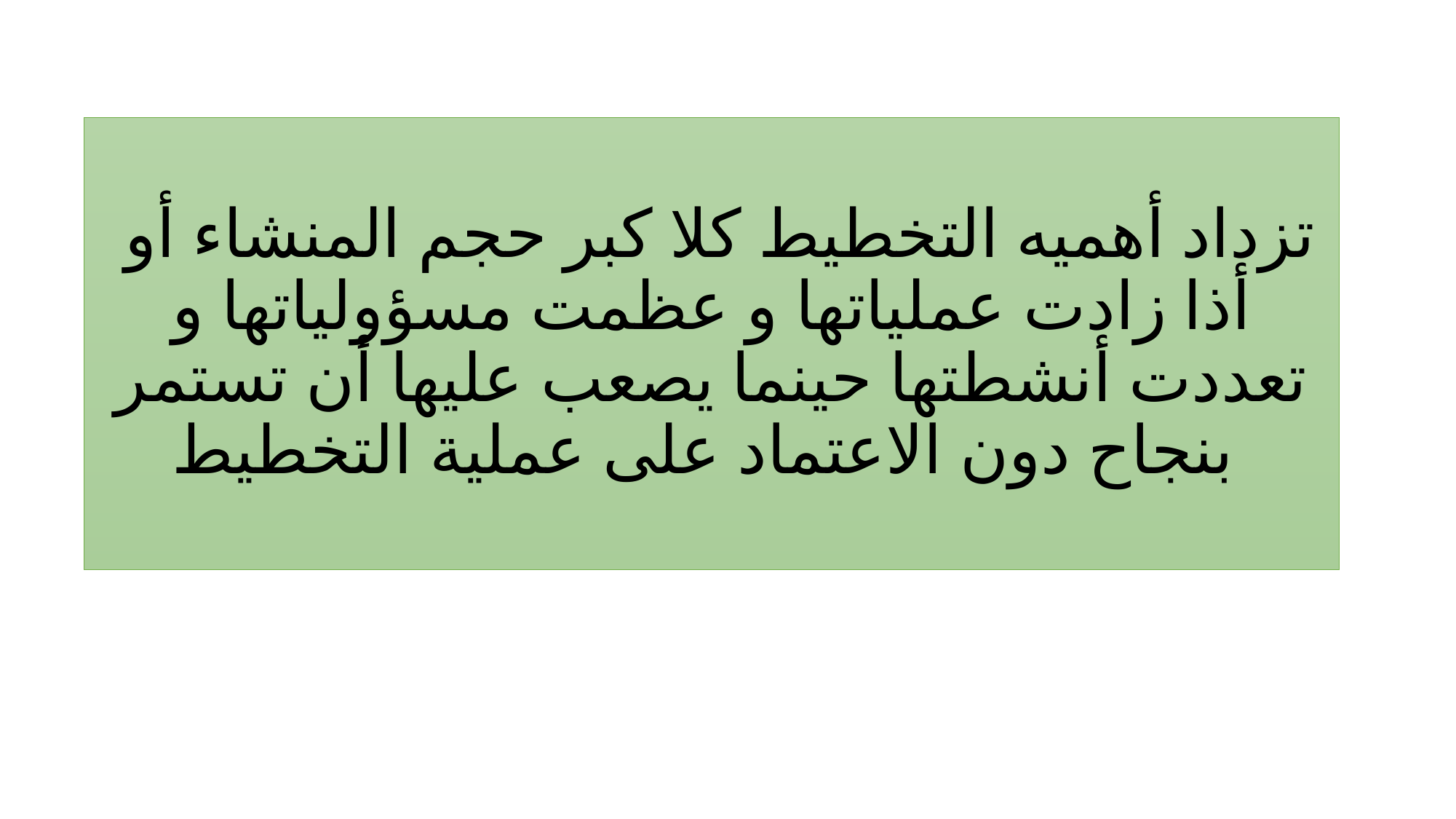

# تزداد أهميه التخطيط كلا كبر حجم المنشاء أو  أذا زادت عملياتها و عظمت مسؤولياتها و تعددت أنشطتها حينما يصعب عليها أن تستمر بنجاح دون الاعتماد على عملية التخطيط